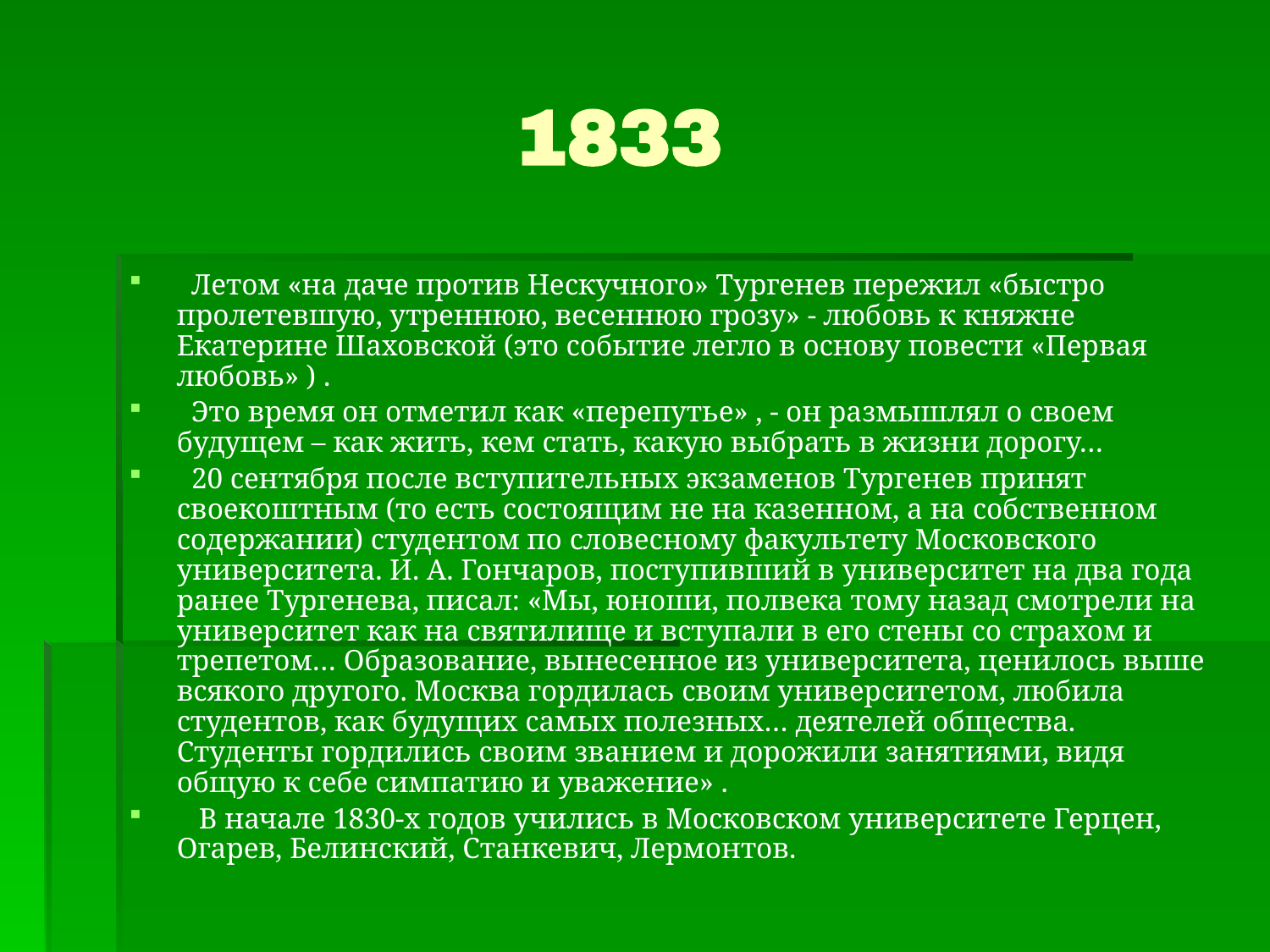

# 1833
  Летом «на даче против Нескучного» Тургенев пережил «быстро пролетевшую, утреннюю, весеннюю грозу» - любовь к княжне Екатерине Шаховской (это событие легло в основу повести «Первая любовь» ) .
  Это время он отметил как «перепутье» , - он размышлял о своем будущем – как жить, кем стать, какую выбрать в жизни дорогу…
  20 сентября после вступительных экзаменов Тургенев принят своекоштным (то есть состоящим не на казенном, а на собственном содержании) студентом по словесному факультету Московского университета. И. А. Гончаров, поступивший в университет на два года ранее Тургенева, писал: «Мы, юноши, полвека тому назад смотрели на университет как на святилище и вступали в его стены со страхом и трепетом… Образование, вынесенное из университета, ценилось выше всякого другого. Москва гордилась своим университетом, любила студентов, как будущих самых полезных… деятелей общества. Студенты гордились своим званием и дорожили занятиями, видя общую к себе симпатию и уважение» .
   В начале 1830-х годов учились в Московском университете Герцен, Огарев, Белинский, Станкевич, Лермонтов.